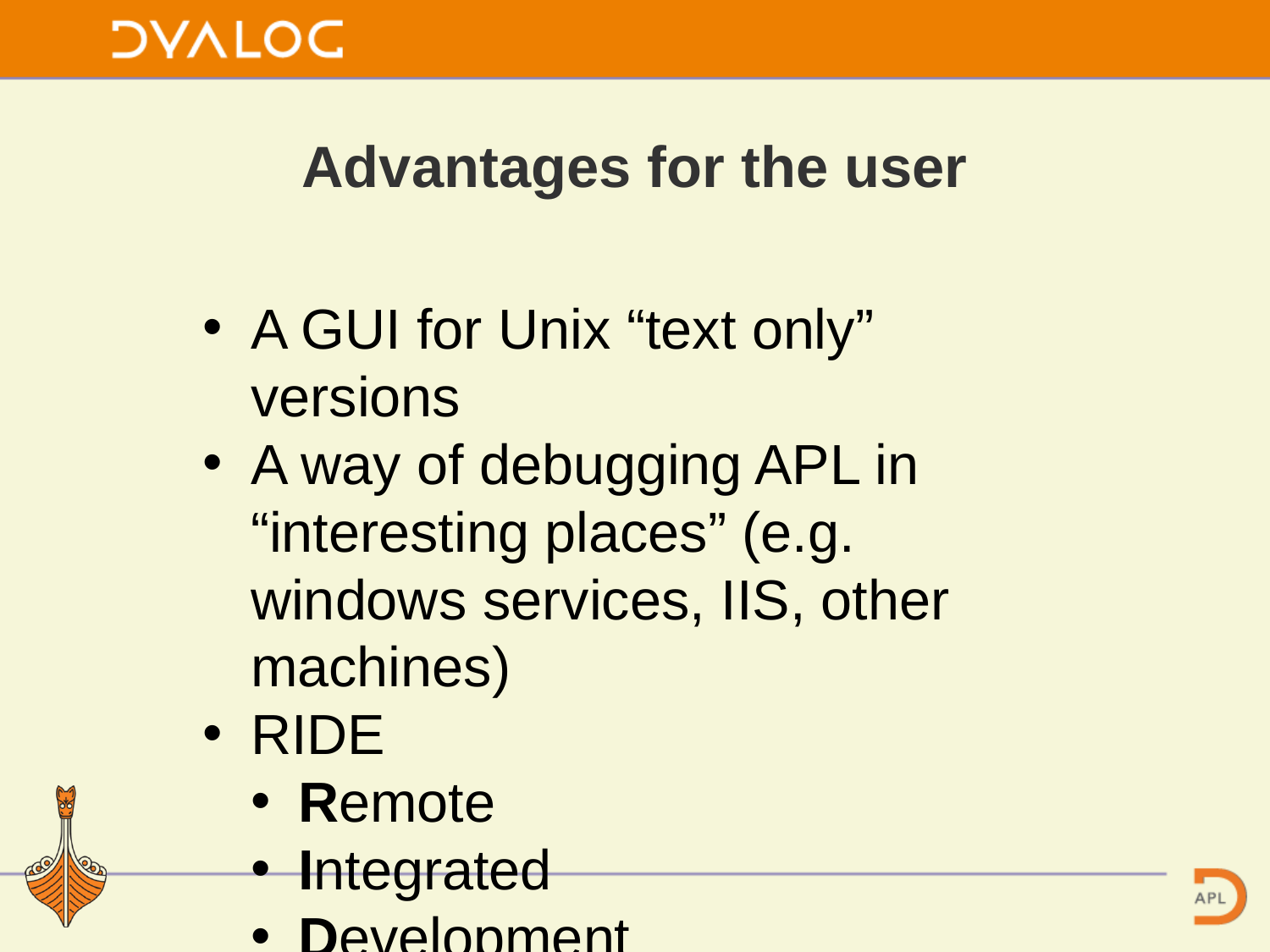

# Advantages for the user
A GUI for Unix “text only” versions
A way of debugging APL in “interesting places” (e.g. windows services, IIS, other machines)
RIDE
Remote
Integrated
Development
Environment